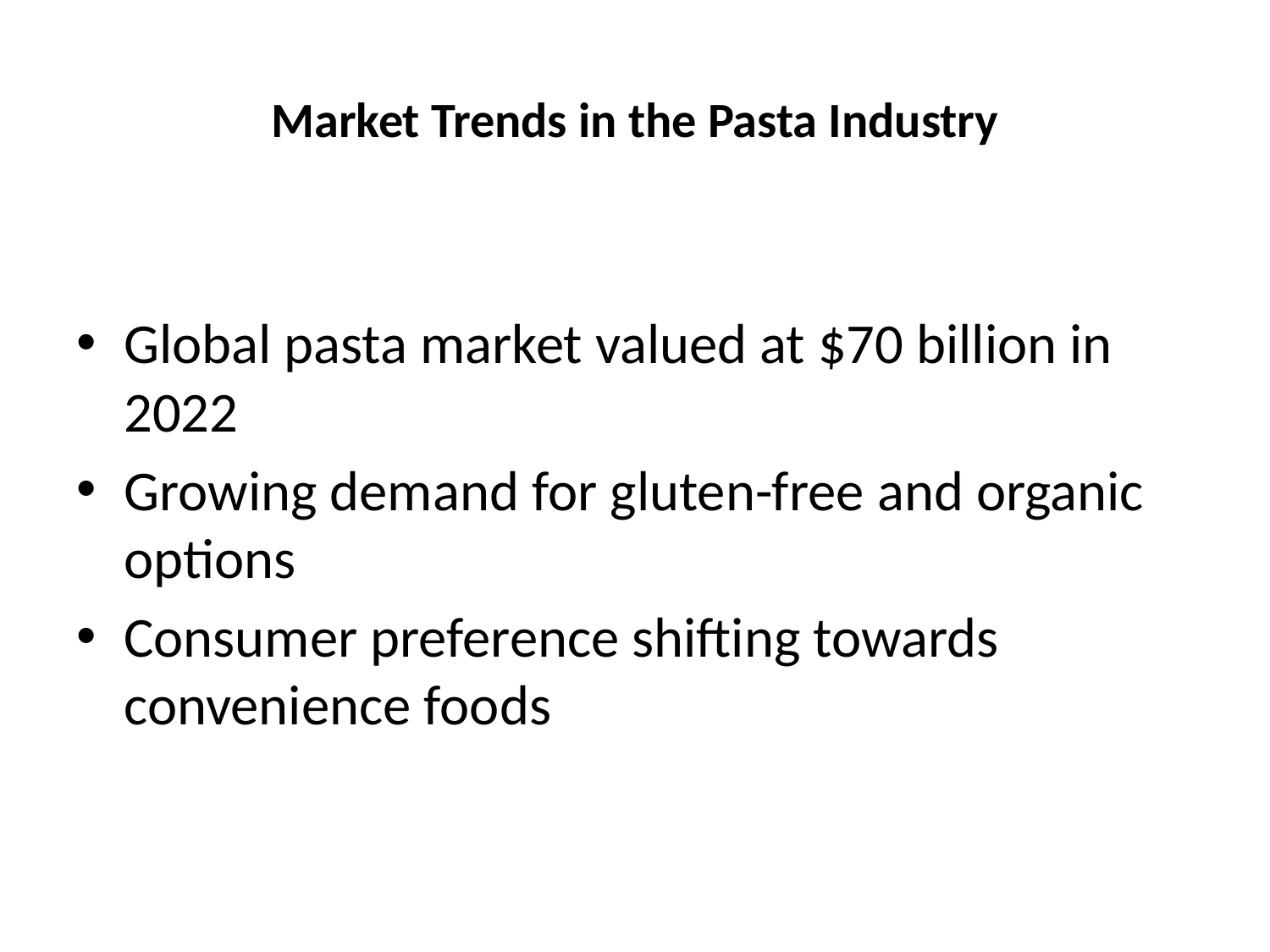

# Market Trends in the Pasta Industry

Global pasta market valued at $70 billion in 2022
Growing demand for gluten-free and organic options
Consumer preference shifting towards convenience foods